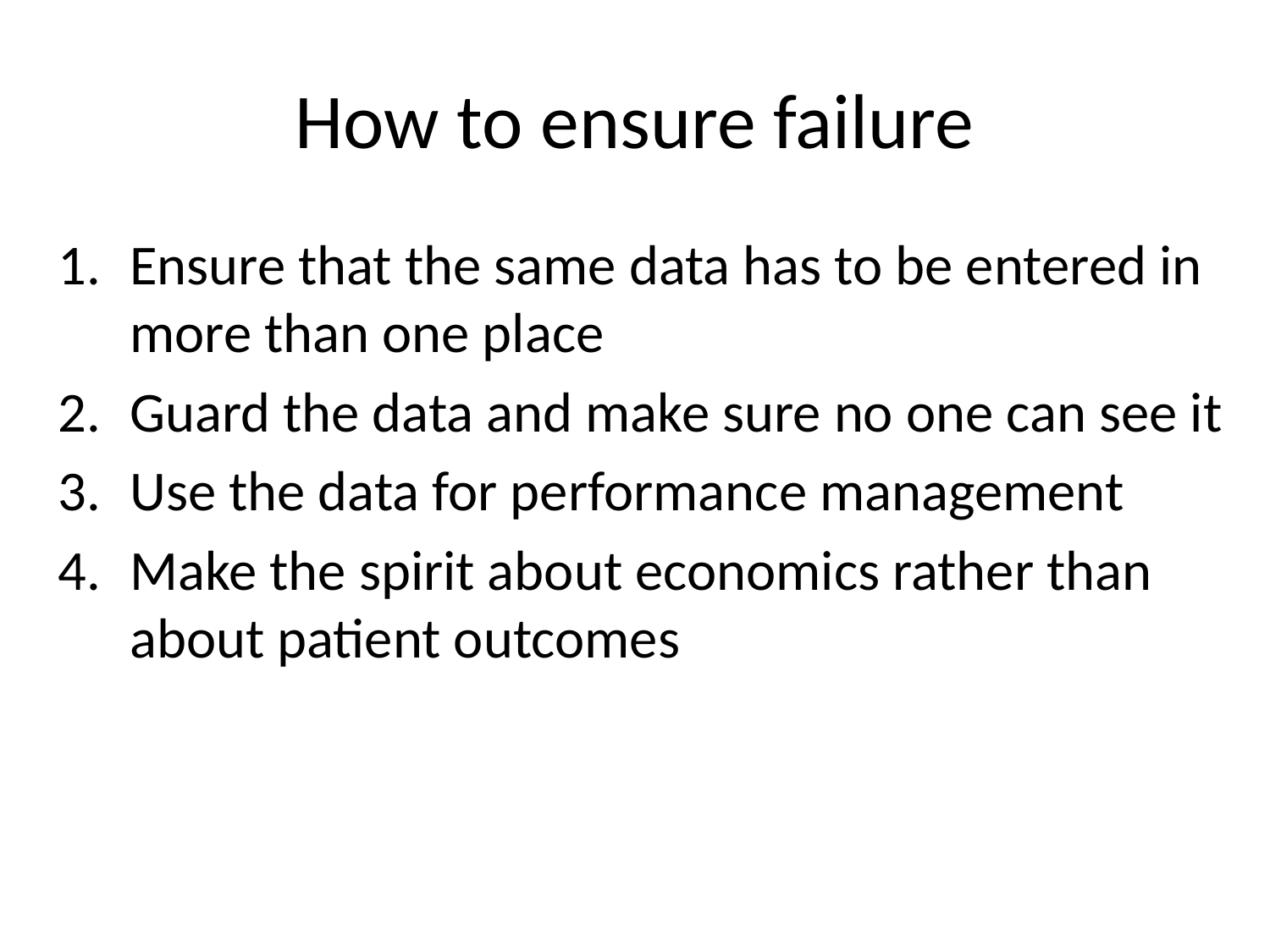

# How to ensure failure
Ensure that the same data has to be entered in more than one place
Guard the data and make sure no one can see it
Use the data for performance management
Make the spirit about economics rather than about patient outcomes